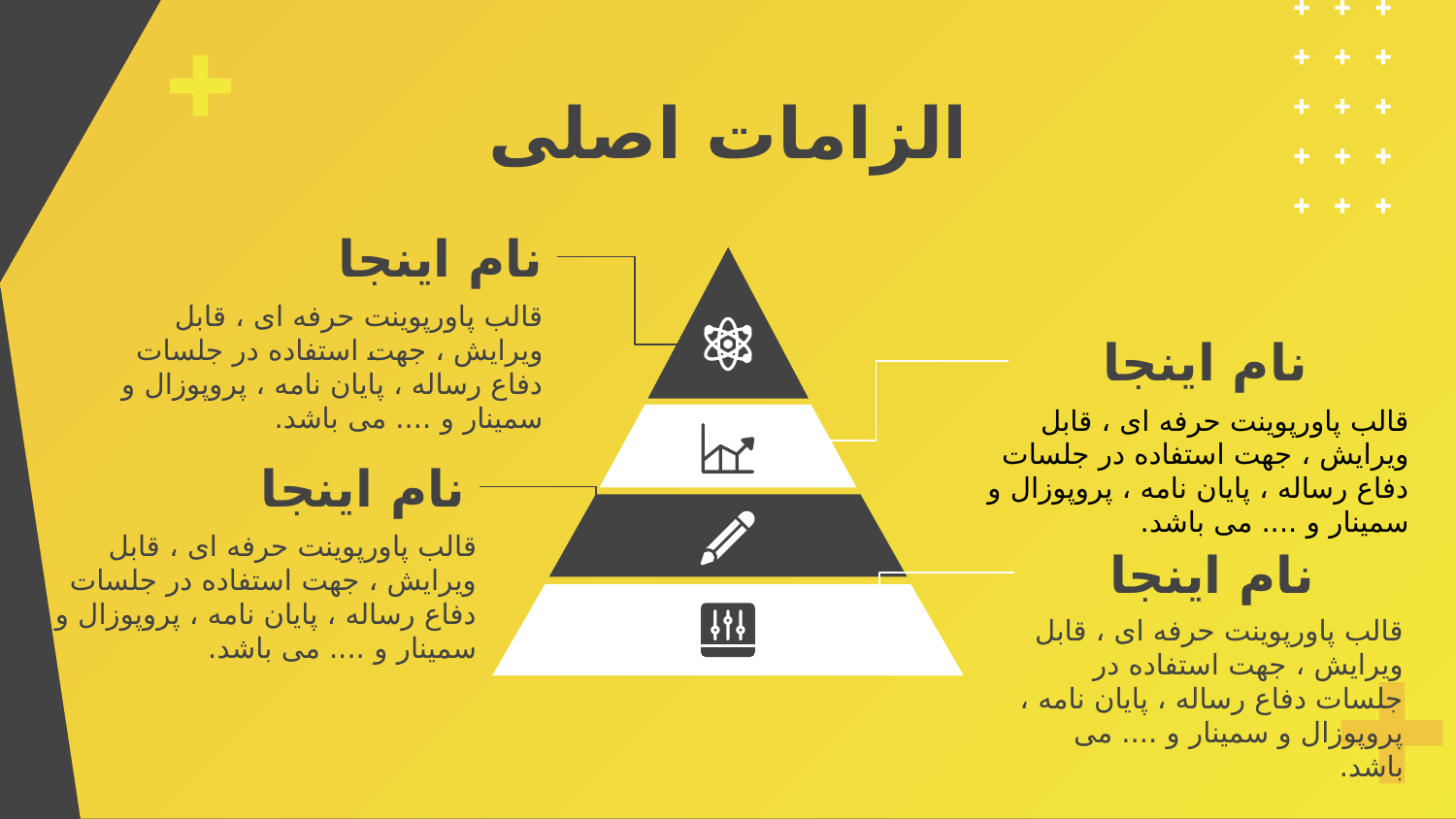

# الزامات اصلی
نام اینجا

قالب پاورپوينت حرفه ای ، قابل ویرایش ، جهت استفاده در جلسات دفاع رساله ، پایان نامه ، پروپوزال و سمینار و .... می باشد.

نام اینجا
قالب پاورپوينت حرفه ای ، قابل ویرایش ، جهت استفاده در جلسات دفاع رساله ، پایان نامه ، پروپوزال و سمینار و .... می باشد.

نام اینجا

قالب پاورپوينت حرفه ای ، قابل ویرایش ، جهت استفاده در جلسات دفاع رساله ، پایان نامه ، پروپوزال و سمینار و .... می باشد.

نام اینجا
قالب پاورپوينت حرفه ای ، قابل ویرایش ، جهت استفاده در جلسات دفاع رساله ، پایان نامه ، پروپوزال و سمینار و .... می باشد.